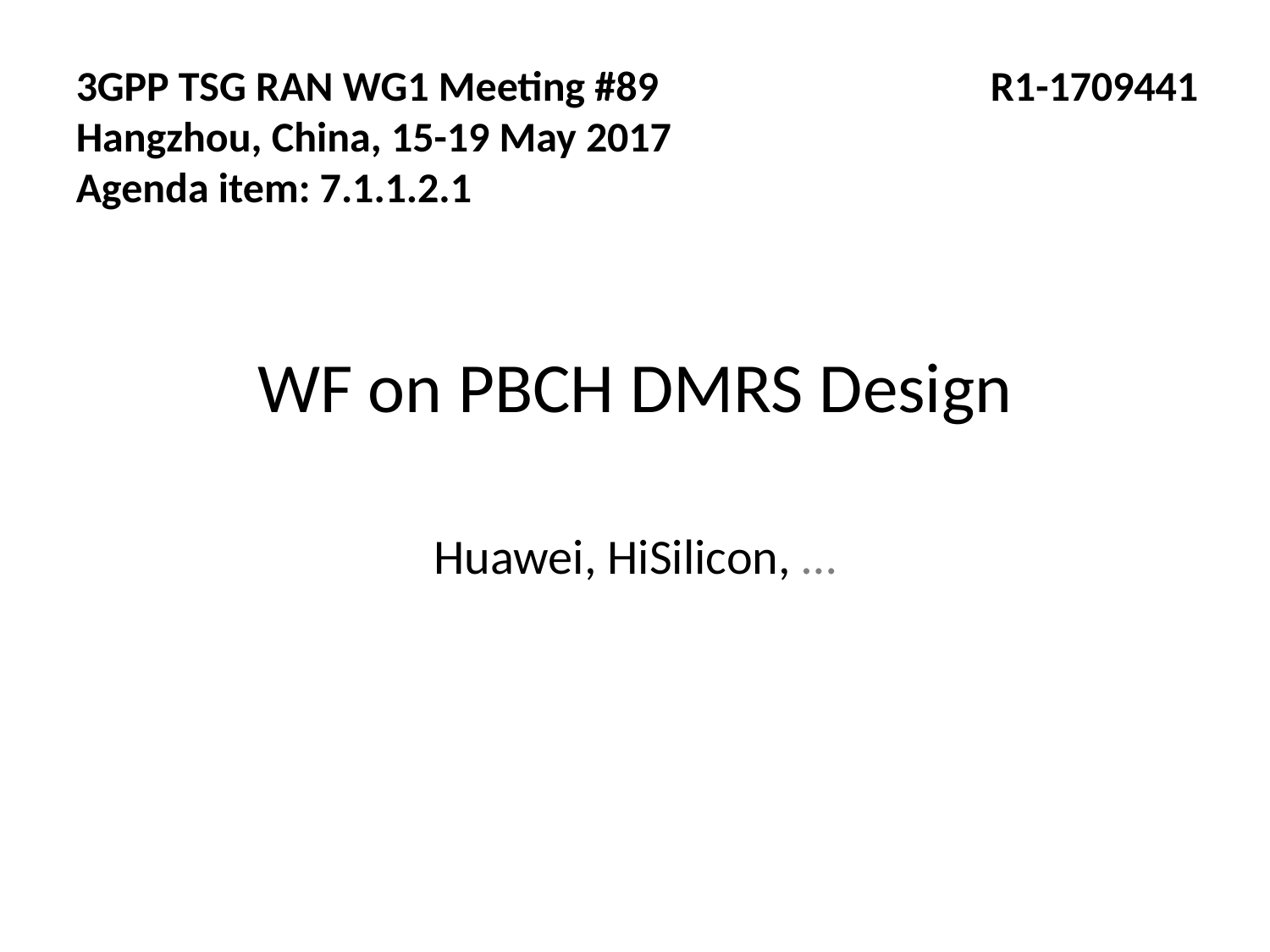

3GPP TSG RAN WG1 Meeting #89		                R1-1709441
Hangzhou, China, 15-19 May 2017
Agenda item: 7.1.1.2.1
WF on PBCH DMRS Design
Huawei, HiSilicon, …